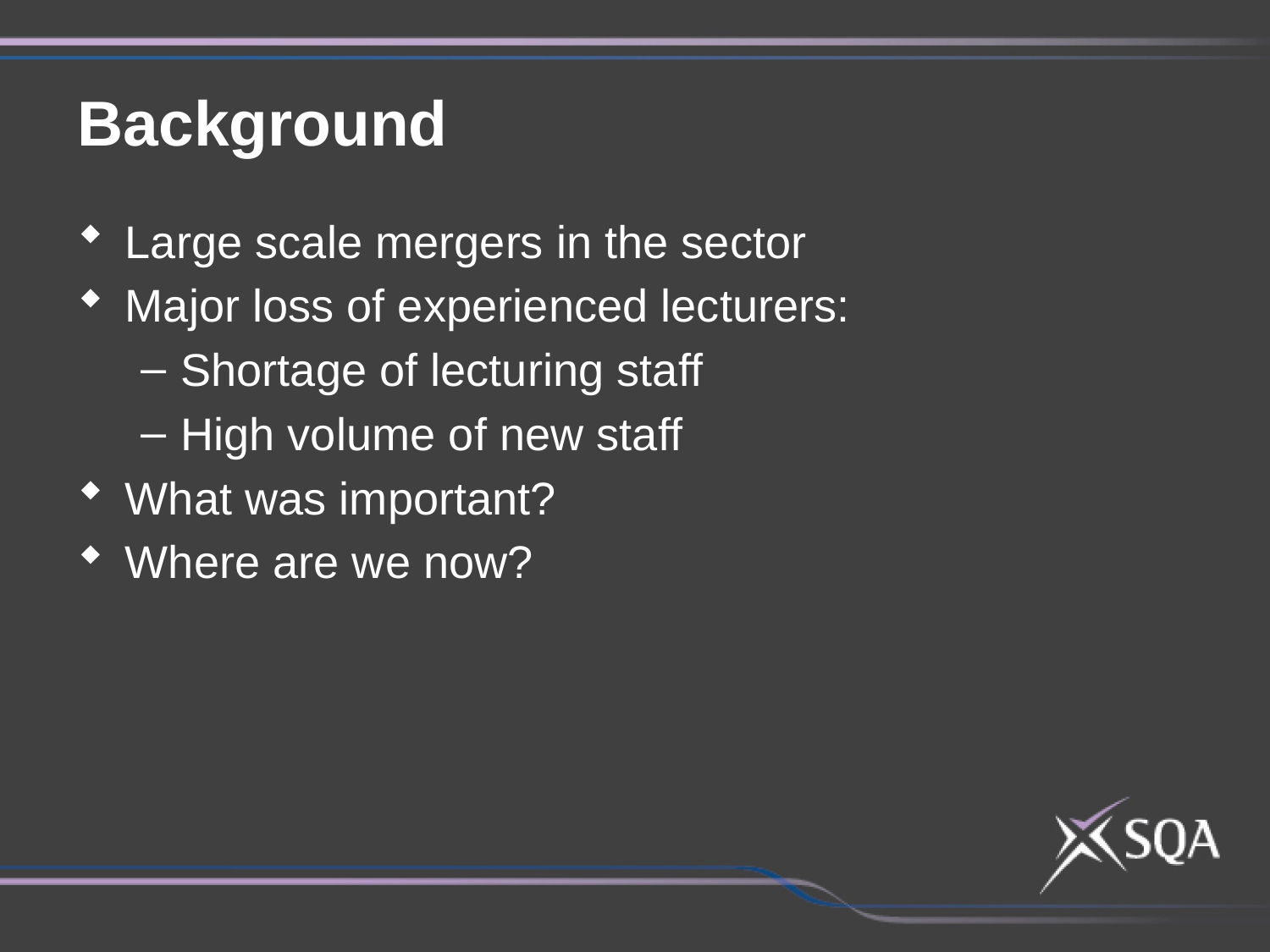

Background
Large scale mergers in the sector
Major loss of experienced lecturers:
Shortage of lecturing staff
High volume of new staff
What was important?
Where are we now?